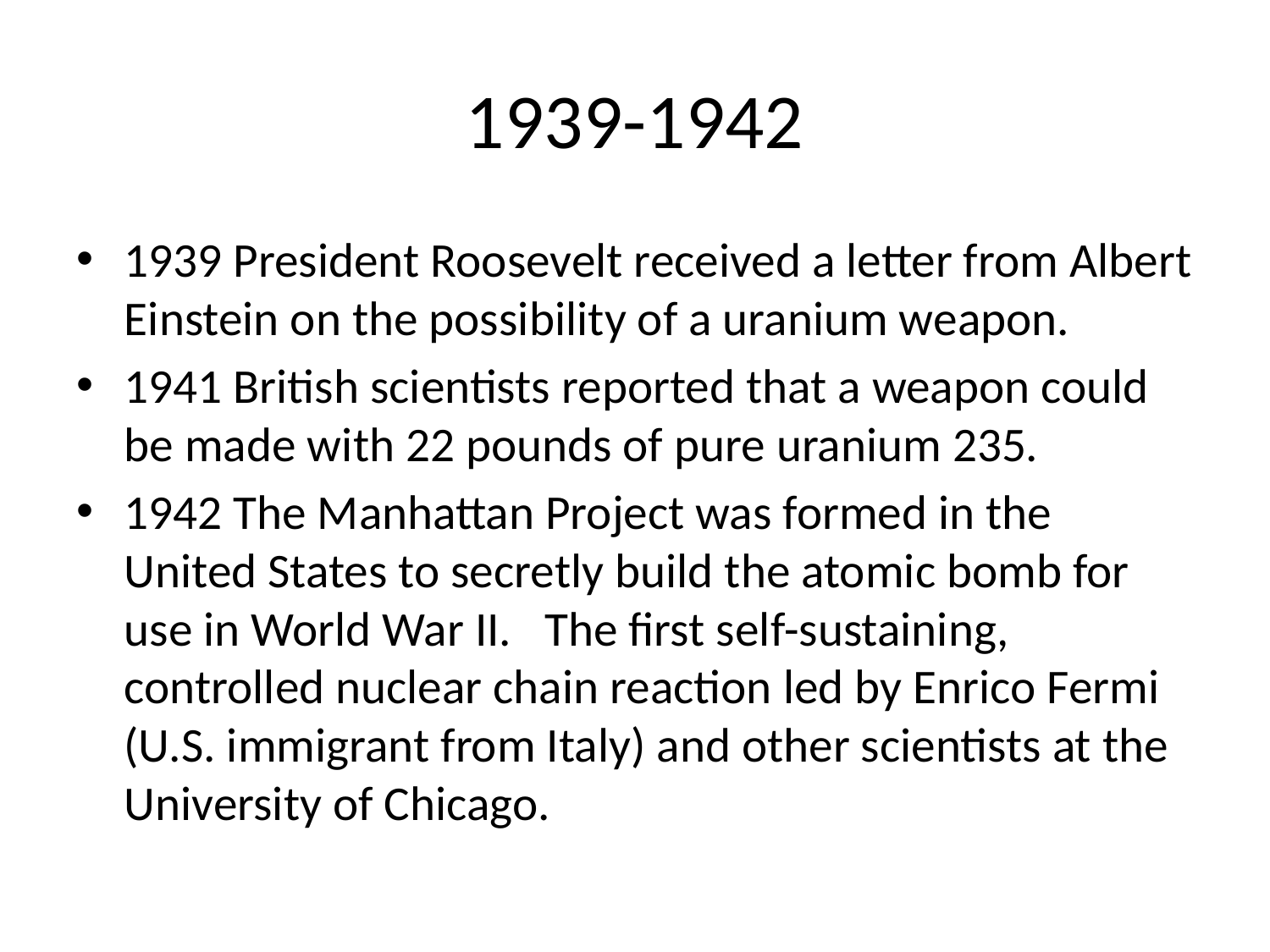

# 1939-1942
1939 President Roosevelt received a letter from Albert Einstein on the possibility of a uranium weapon.
1941 British scientists reported that a weapon could be made with 22 pounds of pure uranium 235.
1942 The Manhattan Project was formed in the United States to secretly build the atomic bomb for use in World War II.   The first self-sustaining, controlled nuclear chain reaction led by Enrico Fermi (U.S. immigrant from Italy) and other scientists at the University of Chicago.